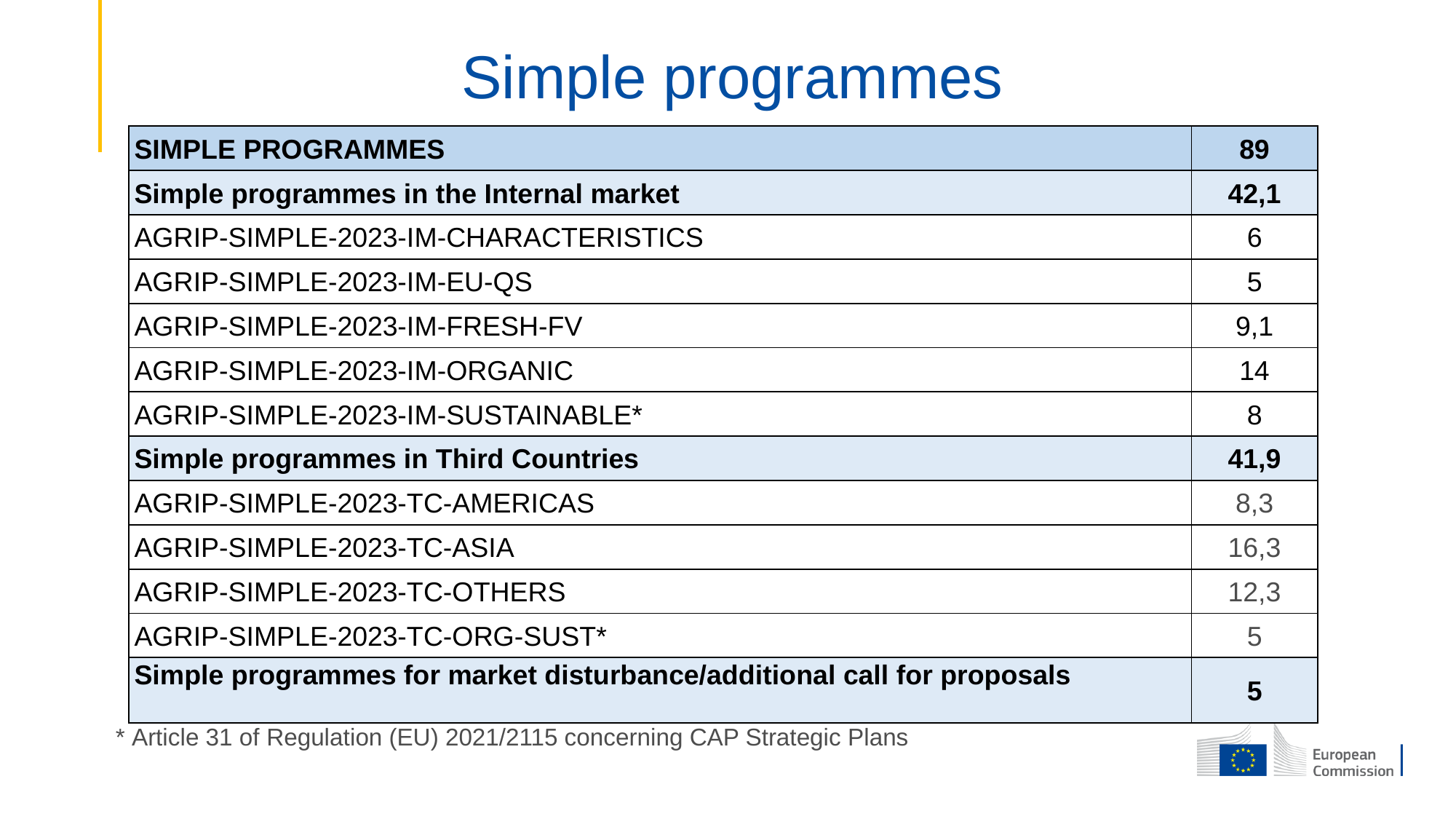

# Simple programmes
| SIMPLE PROGRAMMES | 89 |
| --- | --- |
| Simple programmes in the Internal market | 42,1 |
| AGRIP-SIMPLE-2023-IM-CHARACTERISTICS | 6 |
| AGRIP-SIMPLE-2023-IM-EU-QS | 5 |
| AGRIP-SIMPLE-2023-IM-FRESH-FV | 9,1 |
| AGRIP-SIMPLE-2023-IM-ORGANIC | 14 |
| AGRIP-SIMPLE-2023-IM-SUSTAINABLE\* | 8 |
| Simple programmes in Third Countries | 41,9 |
| AGRIP-SIMPLE-2023-TC-AMERICAS | 8,3 |
| AGRIP-SIMPLE-2023-TC-ASIA | 16,3 |
| AGRIP-SIMPLE-2023-TC-OTHERS | 12,3 |
| AGRIP-SIMPLE-2023-TC-ORG-SUST\* | 5 |
| Simple programmes for market disturbance/additional call for proposals | 5 |

* Article 31 of Regulation (EU) 2021/2115 concerning CAP Strategic Plans